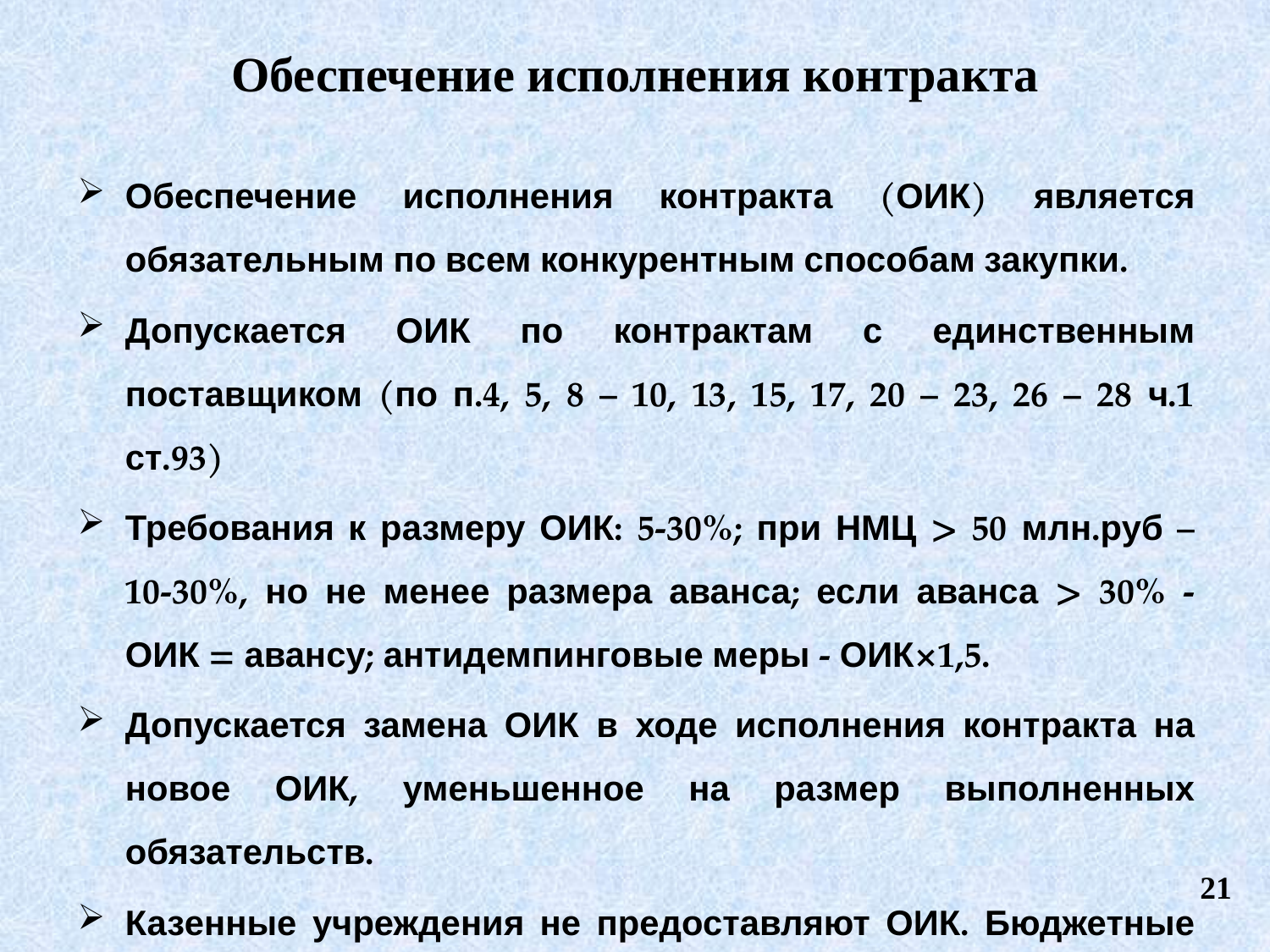

Обеспечение исполнения контракта
Обеспечение исполнения контракта (ОИК) является обязательным по всем конкурентным способам закупки.
Допускается ОИК по контрактам с единственным поставщиком (по п.4, 5, 8 – 10, 13, 15, 17, 20 – 23, 26 – 28 ч.1 ст.93)
Требования к размеру ОИК: 5-30%; при НМЦ > 50 млн.руб – 10-30%, но не менее размера аванса; если аванса > 30% - ОИК = авансу; антидемпинговые меры - ОИК×1,5.
Допускается замена ОИК в ходе исполнения контракта на новое ОИК, уменьшенное на размер выполненных обязательств.
Казенные учреждения не предоставляют ОИК. Бюджетные учреждения предоставляют ОИК.

21